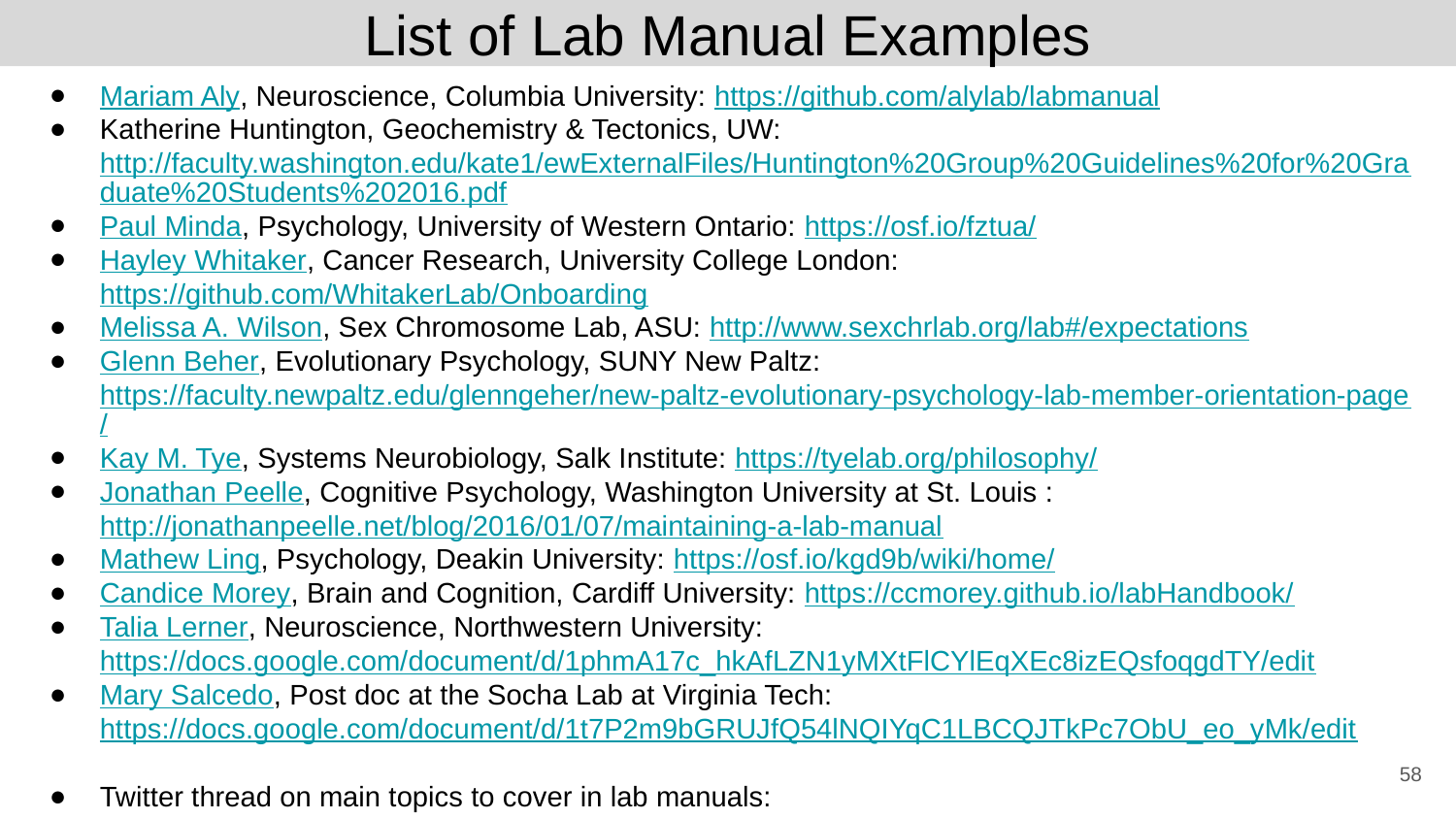

List of Lab Manual Examples
Mariam Aly, Neuroscience, Columbia University: https://github.com/alylab/labmanual
Katherine Huntington, Geochemistry & Tectonics, UW: http://faculty.washington.edu/kate1/ewExternalFiles/Huntington%20Group%20Guidelines%20for%20Graduate%20Students%202016.pdf
Paul Minda, Psychology, University of Western Ontario: https://osf.io/fztua/
Hayley Whitaker, Cancer Research, University College London: https://github.com/WhitakerLab/Onboarding
Melissa A. Wilson, Sex Chromosome Lab, ASU: http://www.sexchrlab.org/lab#/expectations
Glenn Beher, Evolutionary Psychology, SUNY New Paltz: https://faculty.newpaltz.edu/glenngeher/new-paltz-evolutionary-psychology-lab-member-orientation-page/
Kay M. Tye, Systems Neurobiology, Salk Institute: https://tyelab.org/philosophy/
Jonathan Peelle, Cognitive Psychology, Washington University at St. Louis : http://jonathanpeelle.net/blog/2016/01/07/maintaining-a-lab-manual
Mathew Ling, Psychology, Deakin University: https://osf.io/kgd9b/wiki/home/
Candice Morey, Brain and Cognition, Cardiff University: https://ccmorey.github.io/labHandbook/
Talia Lerner, Neuroscience, Northwestern University: https://docs.google.com/document/d/1phmA17c_hkAfLZN1yMXtFlCYlEqXEc8izEQsfoqgdTY/edit
Mary Salcedo, Post doc at the Socha Lab at Virginia Tech: https://docs.google.com/document/d/1t7P2m9bGRUJfQ54lNQIYqC1LBCQJTkPc7ObU_eo_yMk/edit

Twitter thread on main topics to cover in lab manuals: https://threadreaderapp.com/thread/1139733291899080705.html

58